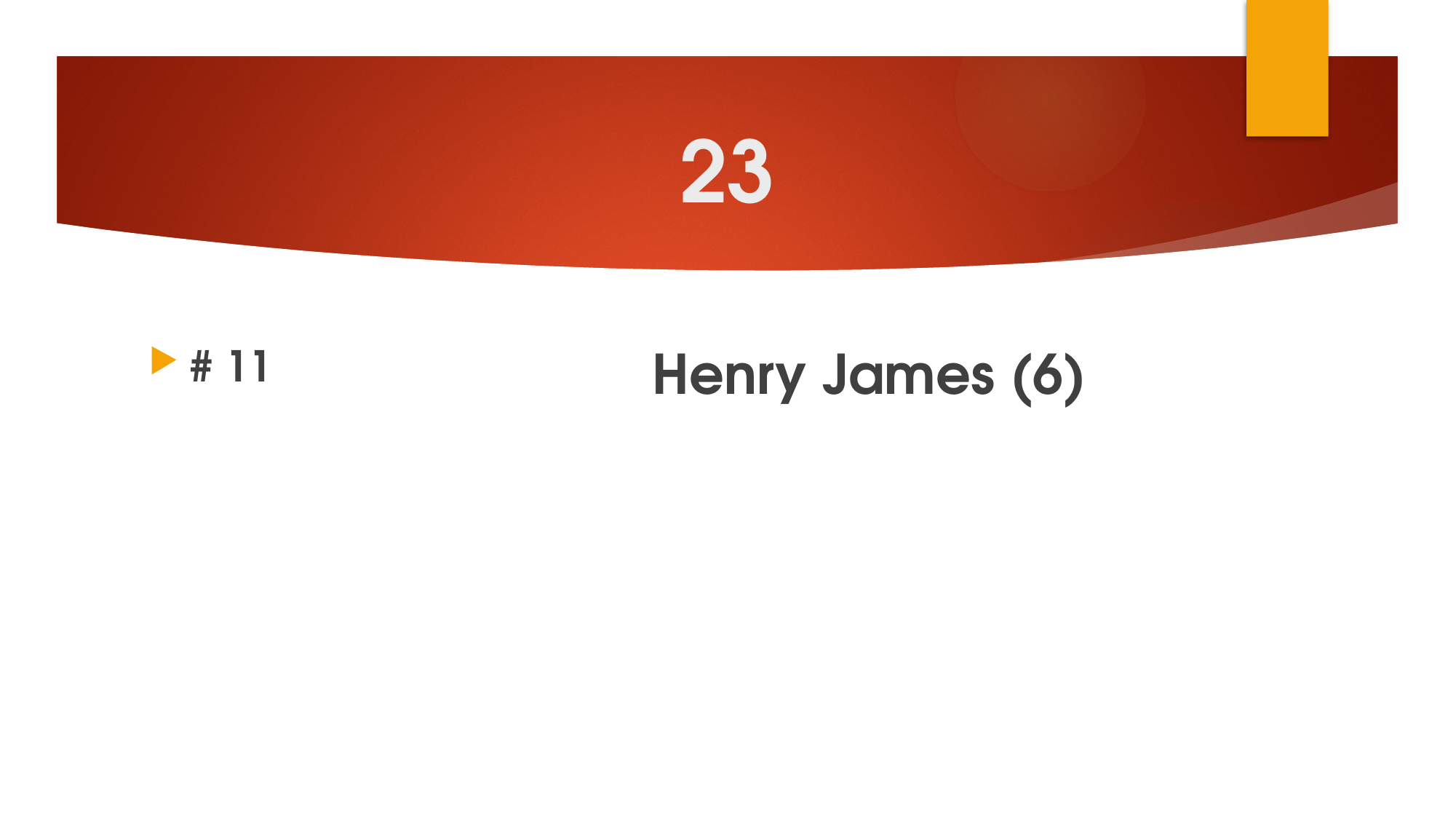

# 23
# 11
Henry James (6)